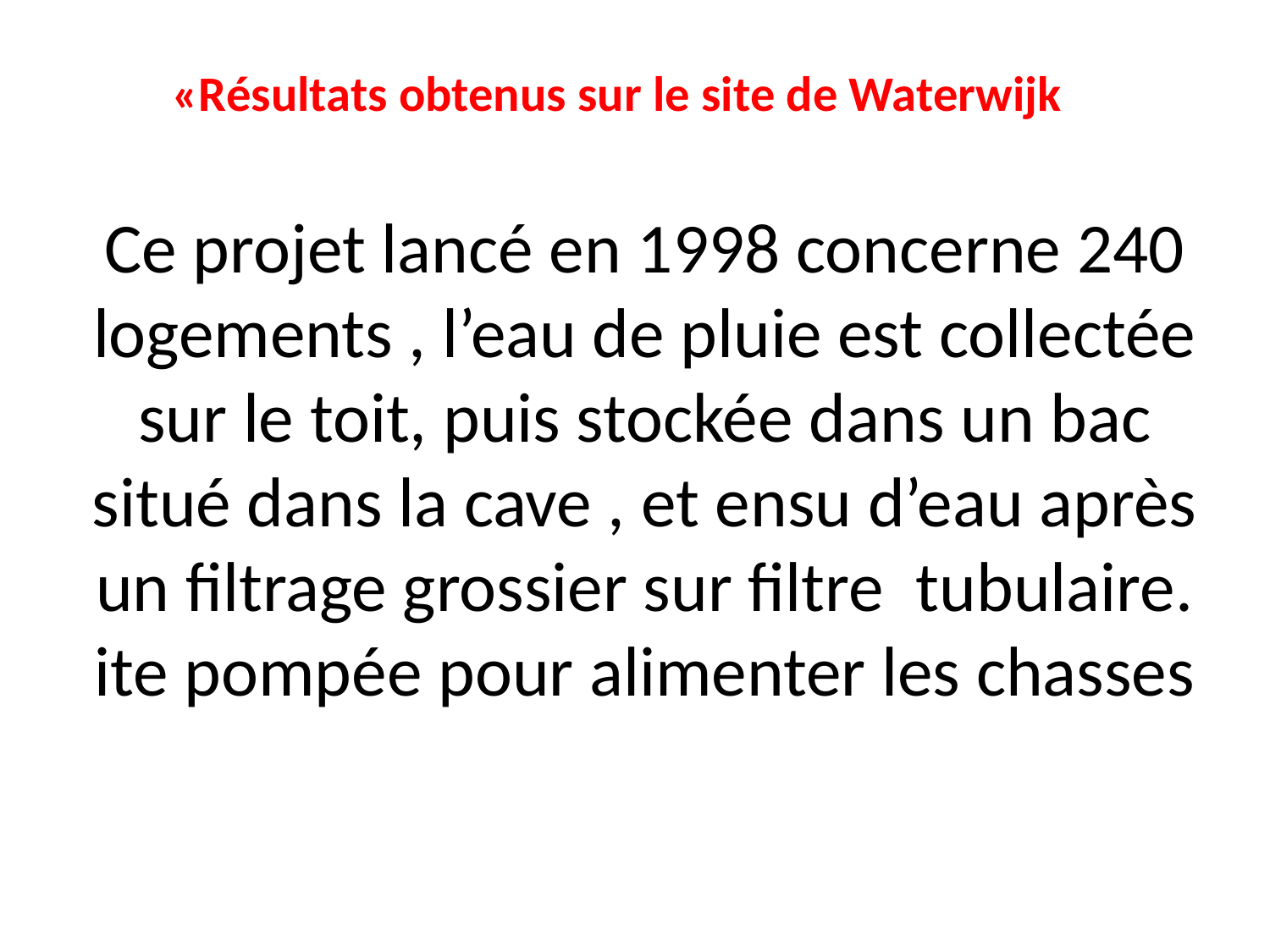

# «Résultats obtenus sur le site de Waterwijk
Ce projet lancé en 1998 concerne 240 logements , l’eau de pluie est collectée sur le toit, puis stockée dans un bac situé dans la cave , et ensu d’eau après un filtrage grossier sur filtre  tubulaire. ite pompée pour alimenter les chasses